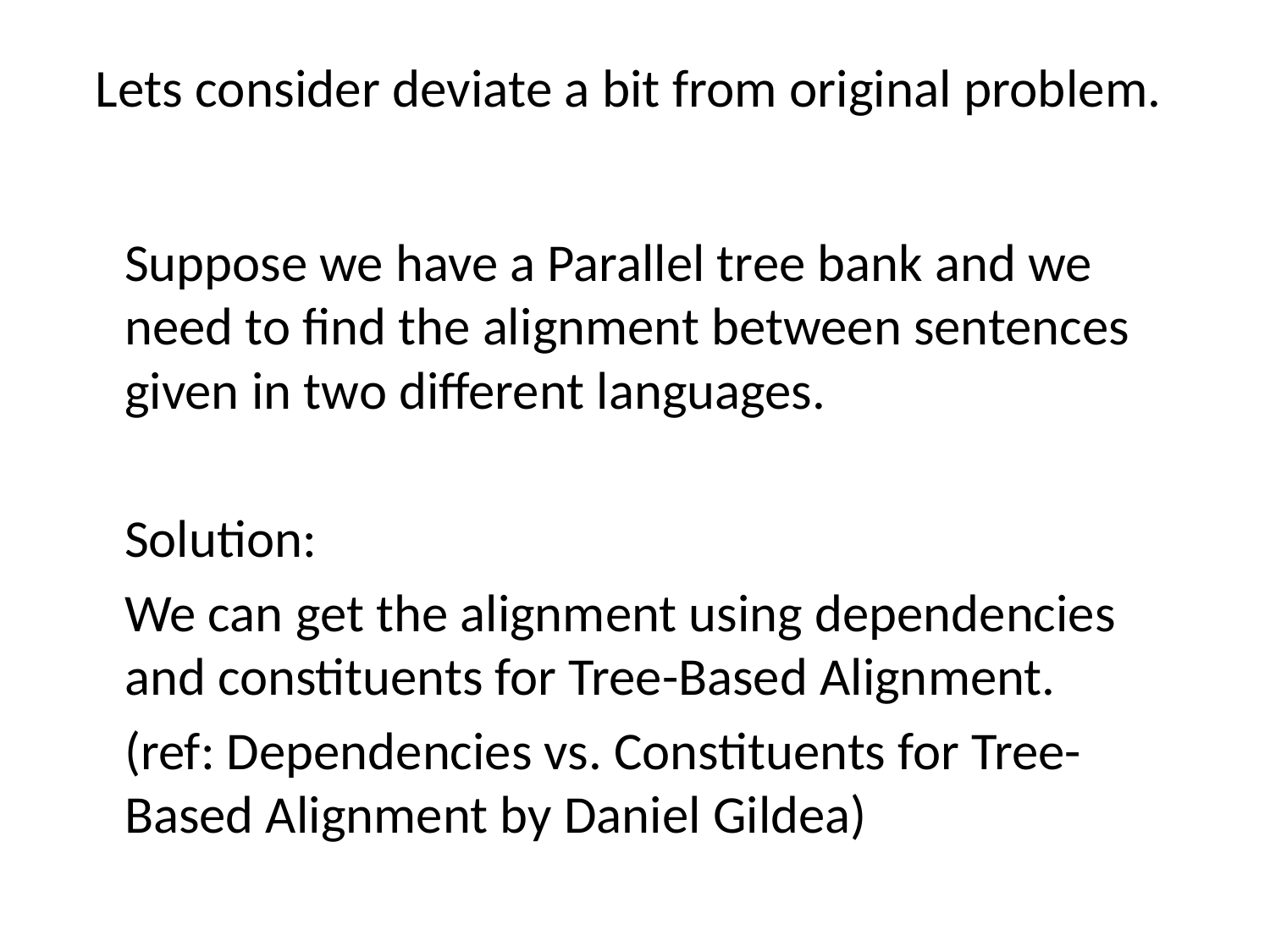

# Lets consider deviate a bit from original problem.
	Suppose we have a Parallel tree bank and we need to find the alignment between sentences given in two different languages.

	Solution:
	We can get the alignment using dependencies and constituents for Tree-Based Alignment.
	(ref: Dependencies vs. Constituents for Tree-Based Alignment by Daniel Gildea)